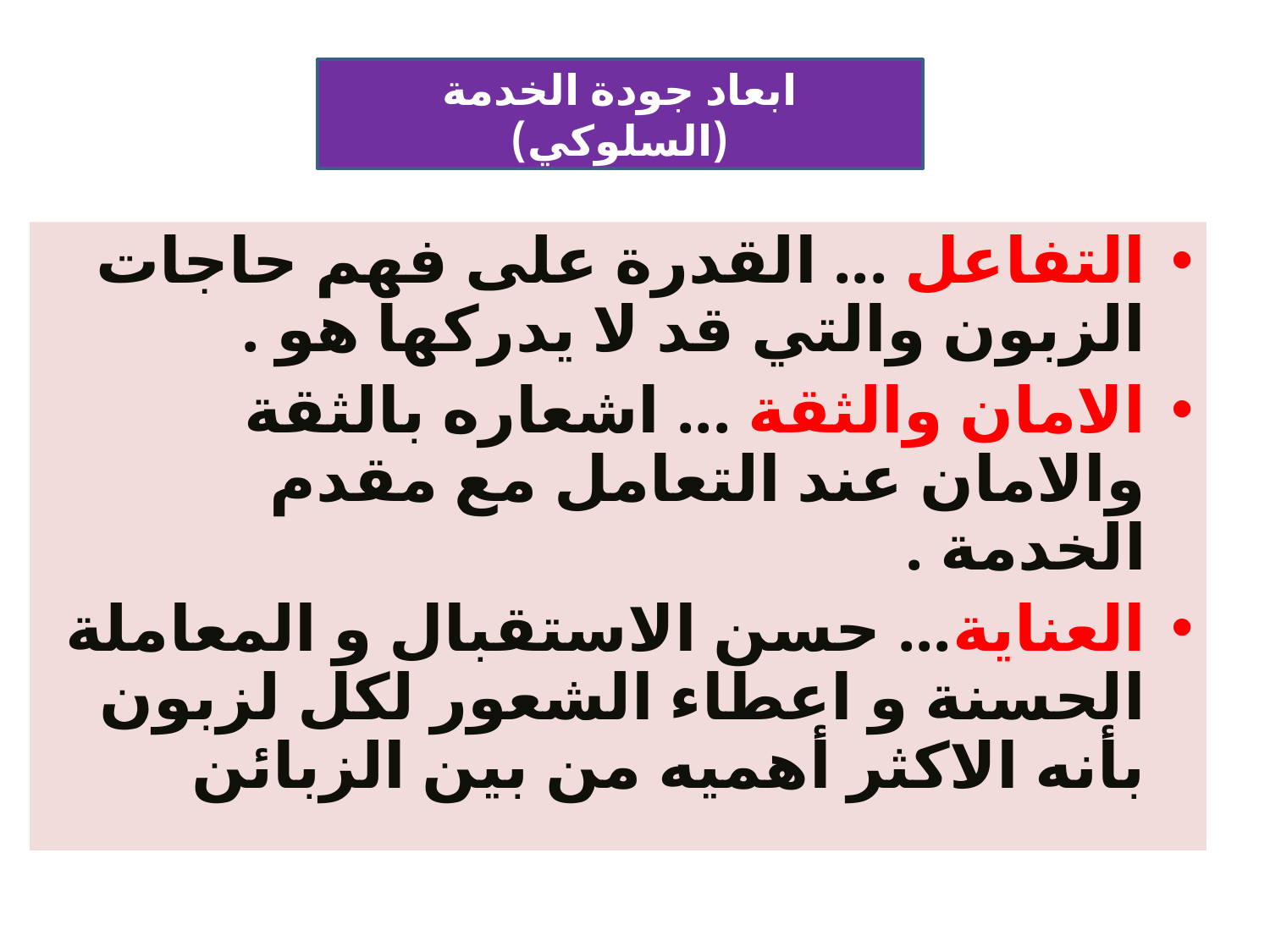

#
ابعاد جودة الخدمة
(السلوكي)
التفاعل ... القدرة على فهم حاجات الزبون والتي قد لا يدركها هو .
الامان والثقة ... اشعاره بالثقة والامان عند التعامل مع مقدم  الخدمة .
العناية... حسن الاستقبال و المعاملة الحسنة و اعطاء الشعور لكل لزبون بأنه الاكثر أهميه من بين الزبائن